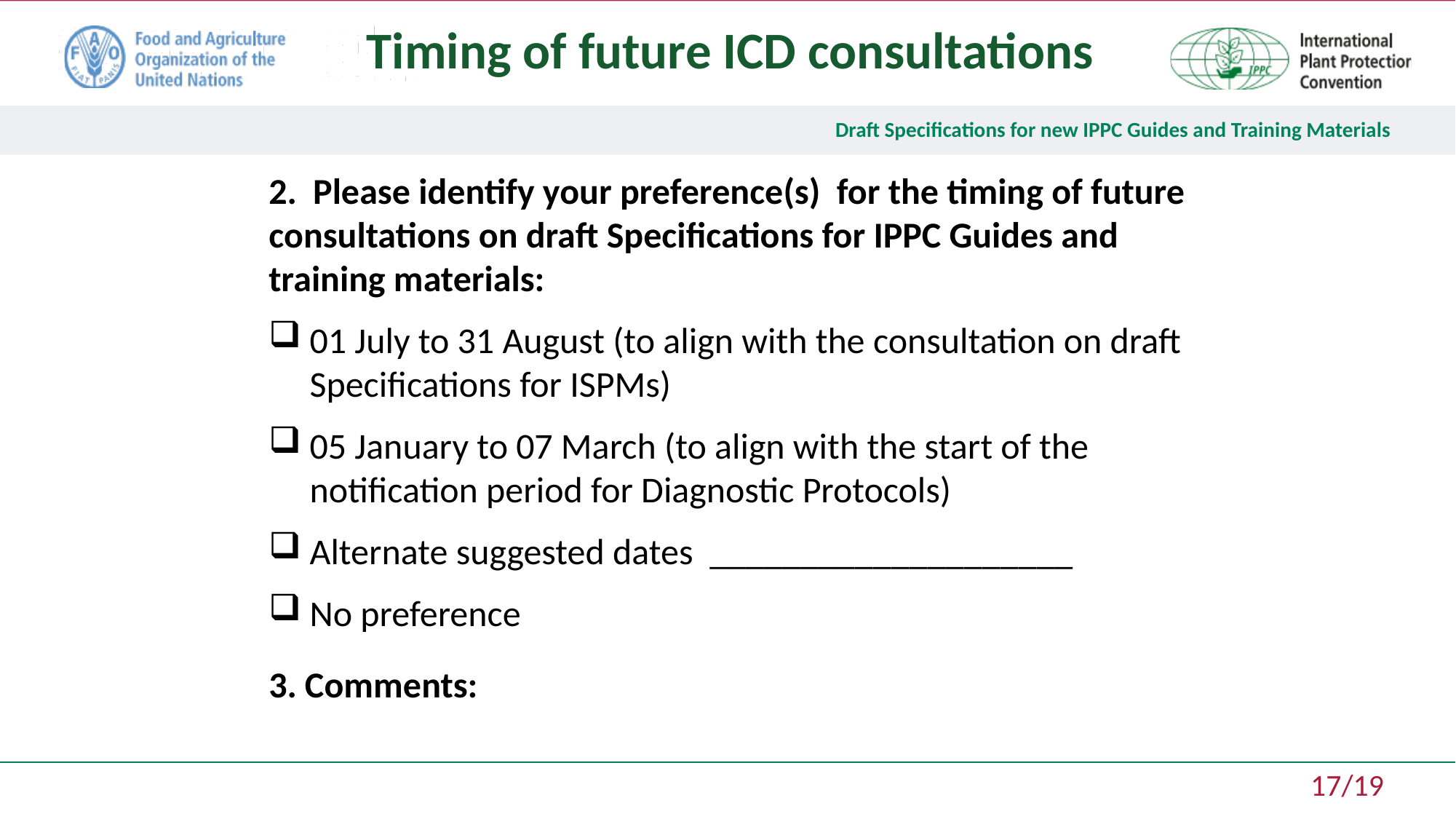

Timing of future ICD consultations
2.  Please identify your preference(s)  for the timing of future consultations on draft Specifications for IPPC Guides and training materials:
01 July to 31 August (to align with the consultation on draft Specifications for ISPMs)
05 January to 07 March (to align with the start of the notification period for Diagnostic Protocols)
Alternate suggested dates  ____________________
No preference
3. Comments: